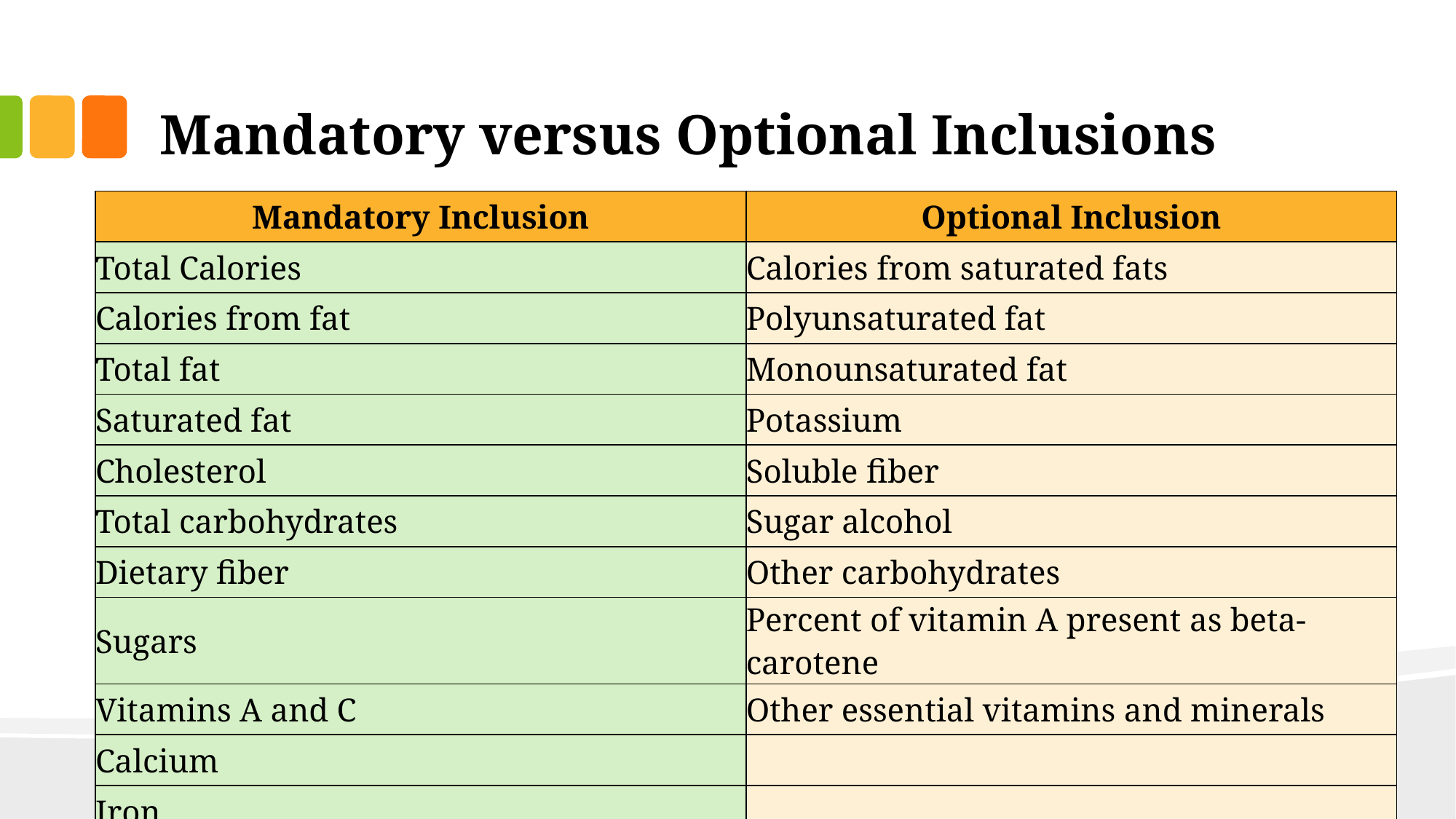

# Mandatory versus Optional Inclusions
| Mandatory Inclusion | Optional Inclusion |
| --- | --- |
| Total Calories | Calories from saturated fats |
| Calories from fat | Polyunsaturated fat |
| Total fat | Monounsaturated fat |
| Saturated fat | Potassium |
| Cholesterol | Soluble fiber |
| Total carbohydrates | Sugar alcohol |
| Dietary fiber | Other carbohydrates |
| Sugars | Percent of vitamin A present as beta-carotene |
| Vitamins A and C | Other essential vitamins and minerals |
| Calcium |  |
| Iron |  |